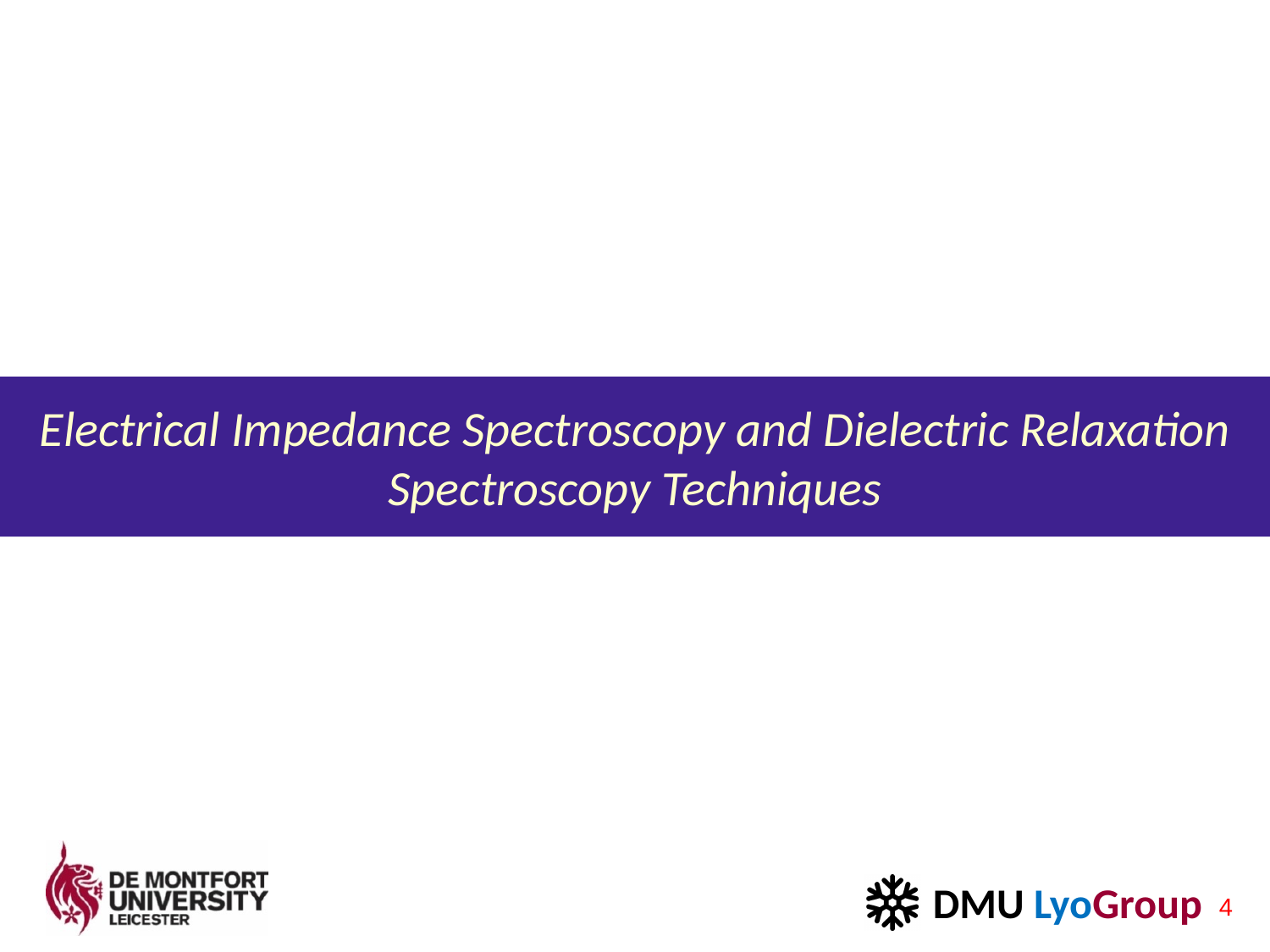

Dielectric loss or dielectric permittivity analysis?
Electrical Impedance Spectroscopy and Dielectric Relaxation Spectroscopy Techniques